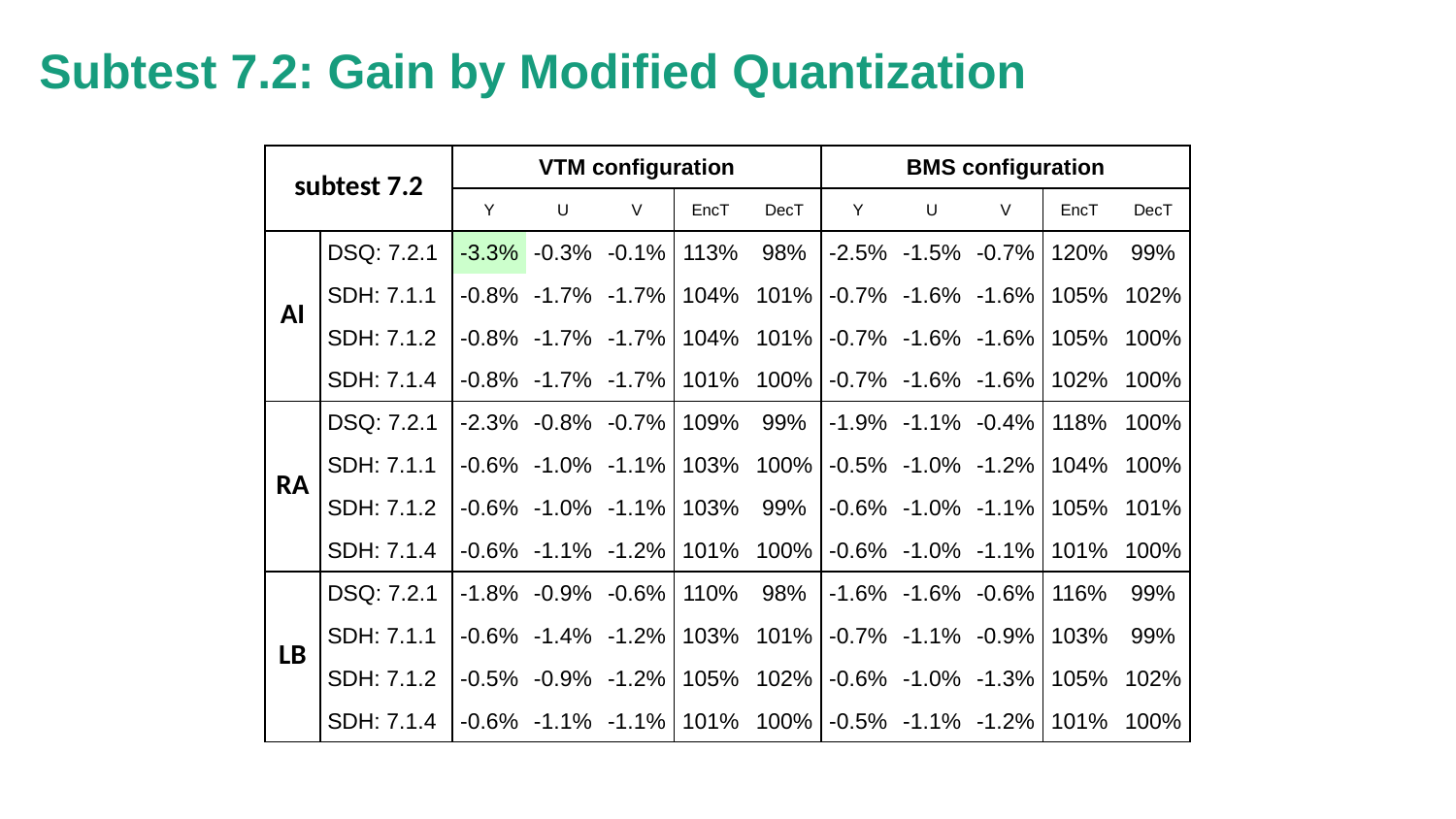

# Subtest 7.2: Gain by Modified Quantization
| subtest 7.2 |  | VTM configuration |  |  |  |  | BMS configuration |  |  |  |  |
| --- | --- | --- | --- | --- | --- | --- | --- | --- | --- | --- | --- |
|  |  | Y | U | V | EncT | DecT | Y | U | V | EncT | DecT |
| AI | DSQ: 7.2.1 | -3.3% | -0.3% | -0.1% | 113% | 98% | -2.5% | -1.5% | -0.7% | 120% | 99% |
|  | SDH: 7.1.1 | -0.8% | -1.7% | -1.7% | 104% | 101% | -0.7% | -1.6% | -1.6% | 105% | 102% |
|  | SDH: 7.1.2 | -0.8% | -1.7% | -1.7% | 104% | 101% | -0.7% | -1.6% | -1.6% | 105% | 100% |
|  | SDH: 7.1.4 | -0.8% | -1.7% | -1.7% | 101% | 100% | -0.7% | -1.6% | -1.6% | 102% | 100% |
| RA | DSQ: 7.2.1 | -2.3% | -0.8% | -0.7% | 109% | 99% | -1.9% | -1.1% | -0.4% | 118% | 100% |
|  | SDH: 7.1.1 | -0.6% | -1.0% | -1.1% | 103% | 100% | -0.5% | -1.0% | -1.2% | 104% | 100% |
|  | SDH: 7.1.2 | -0.6% | -1.0% | -1.1% | 103% | 99% | -0.6% | -1.0% | -1.1% | 105% | 101% |
|  | SDH: 7.1.4 | -0.6% | -1.1% | -1.2% | 101% | 100% | -0.6% | -1.0% | -1.1% | 101% | 100% |
| LB | DSQ: 7.2.1 | -1.8% | -0.9% | -0.6% | 110% | 98% | -1.6% | -1.6% | -0.6% | 116% | 99% |
|  | SDH: 7.1.1 | -0.6% | -1.4% | -1.2% | 103% | 101% | -0.7% | -1.1% | -0.9% | 103% | 99% |
|  | SDH: 7.1.2 | -0.5% | -0.9% | -1.2% | 105% | 102% | -0.6% | -1.0% | -1.3% | 105% | 102% |
|  | SDH: 7.1.4 | -0.6% | -1.1% | -1.1% | 101% | 100% | -0.5% | -1.1% | -1.2% | 101% | 100% |